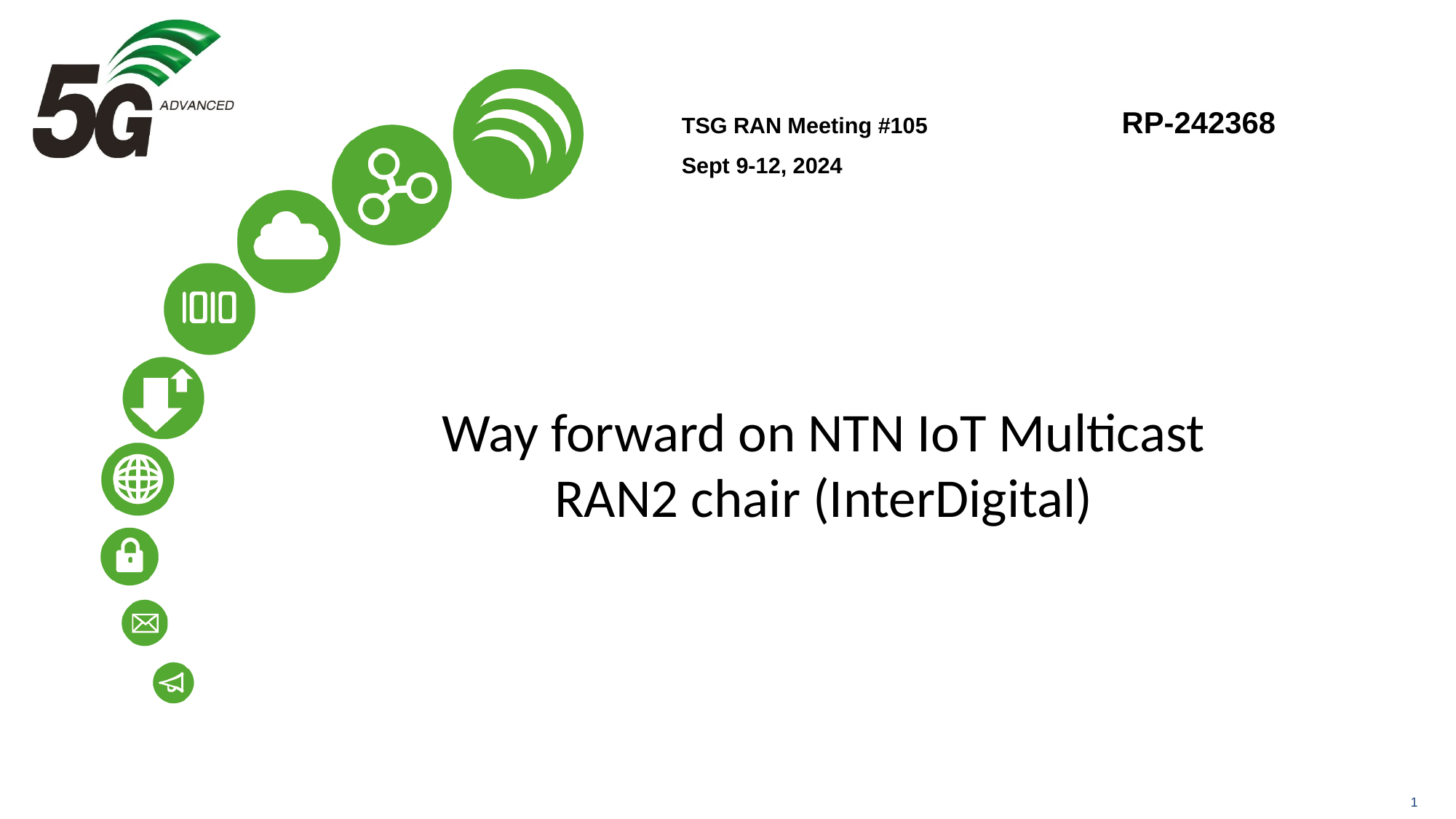

TSG RAN Meeting #105	    RP-242368
Sept 9-12, 2024
# Way forward on NTN IoT Multicast RAN2 chair (InterDigital)